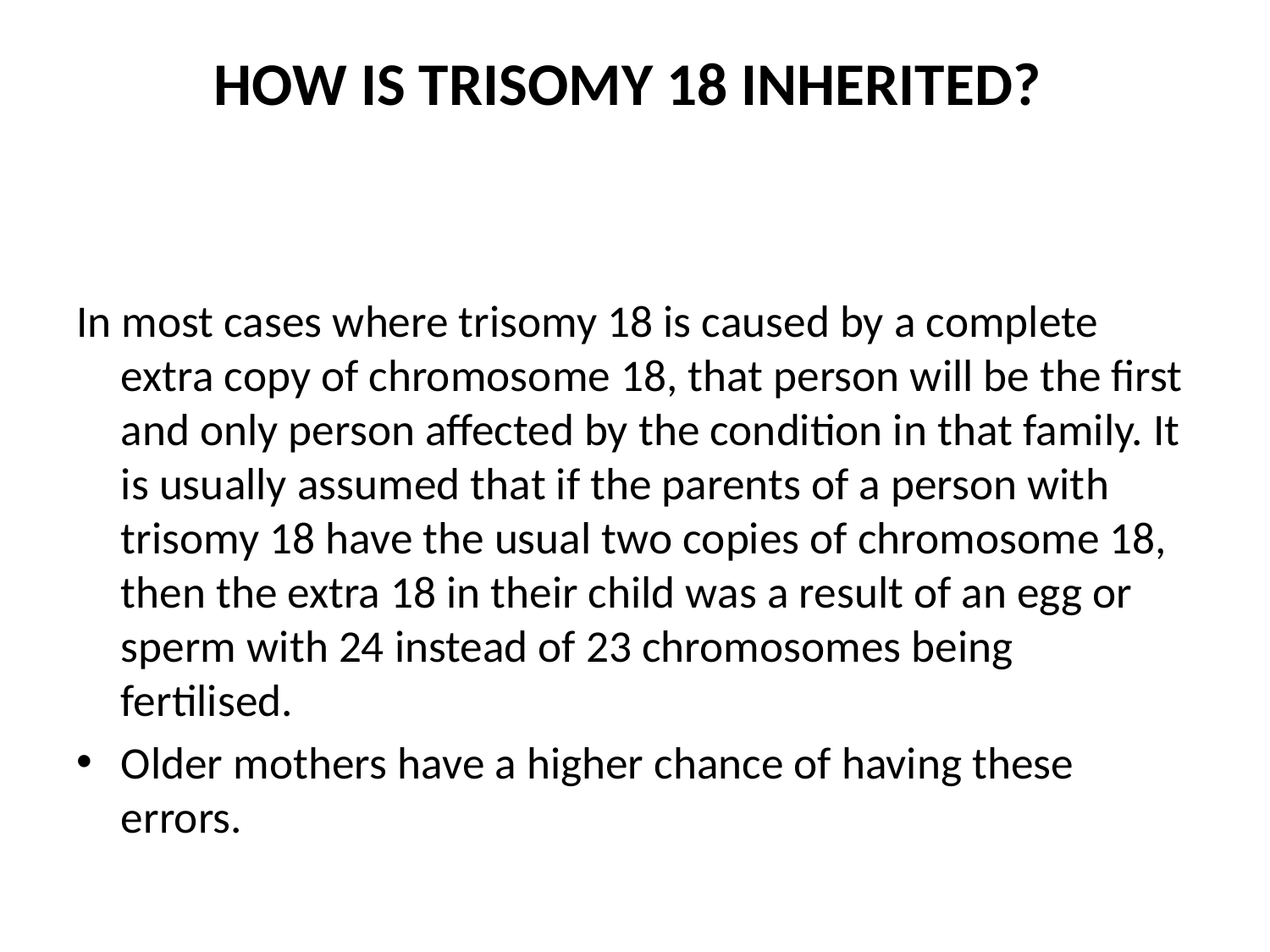

# HOW IS TRISOMY 18 INHERITED?

In most cases where trisomy 18 is caused by a complete extra copy of chromosome 18, that person will be the first and only person affected by the condition in that family. It is usually assumed that if the parents of a person with trisomy 18 have the usual two copies of chromosome 18, then the extra 18 in their child was a result of an egg or sperm with 24 instead of 23 chromosomes being fertilised.
Older mothers have a higher chance of having these errors.